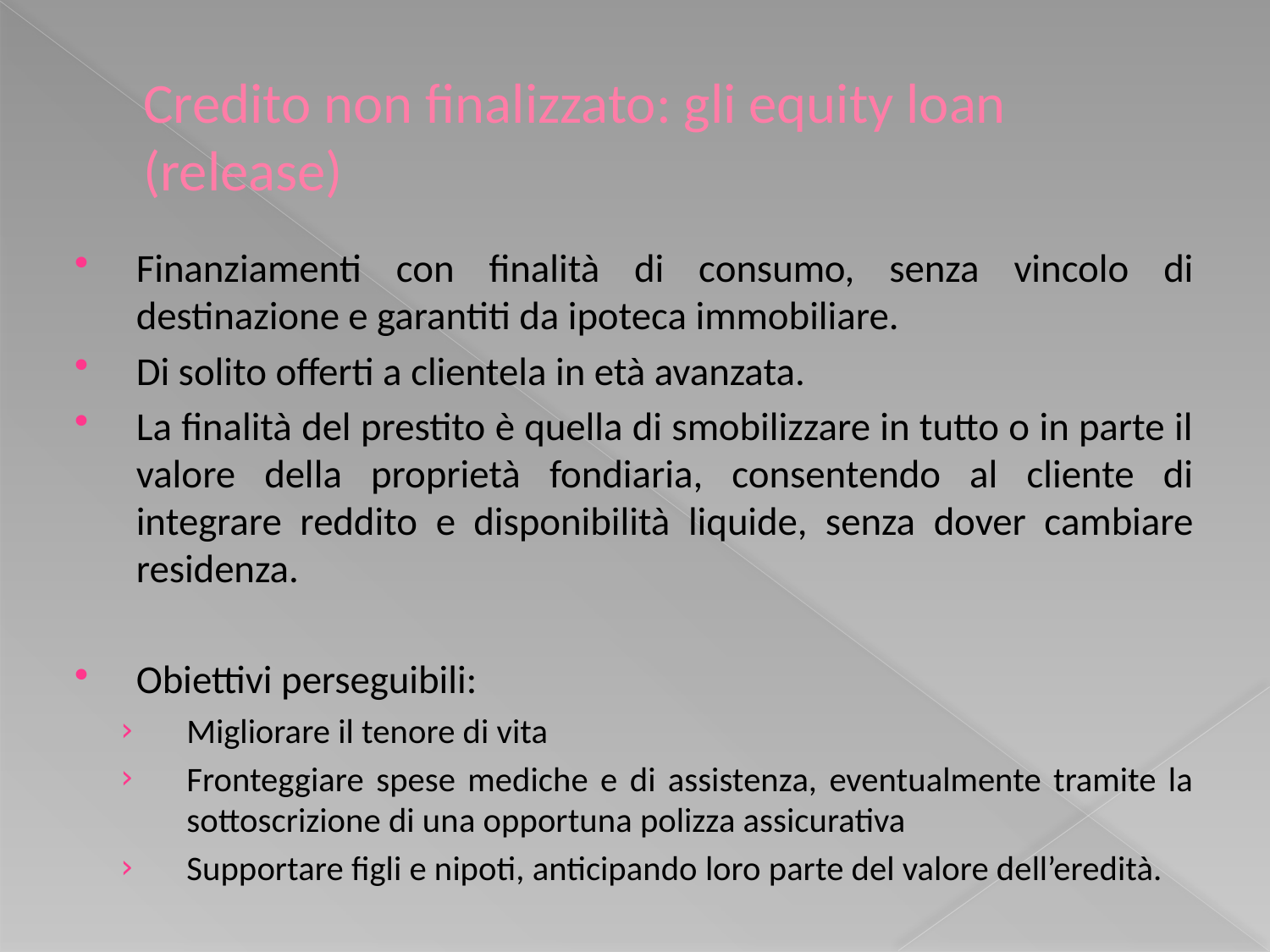

# Credito non finalizzato: gli equity loan (release)
Finanziamenti con finalità di consumo, senza vincolo di destinazione e garantiti da ipoteca immobiliare.
Di solito offerti a clientela in età avanzata.
La finalità del prestito è quella di smobilizzare in tutto o in parte il valore della proprietà fondiaria, consentendo al cliente di integrare reddito e disponibilità liquide, senza dover cambiare residenza.

Obiettivi perseguibili:
Migliorare il tenore di vita
Fronteggiare spese mediche e di assistenza, eventualmente tramite la sottoscrizione di una opportuna polizza assicurativa
Supportare figli e nipoti, anticipando loro parte del valore dell’eredità.